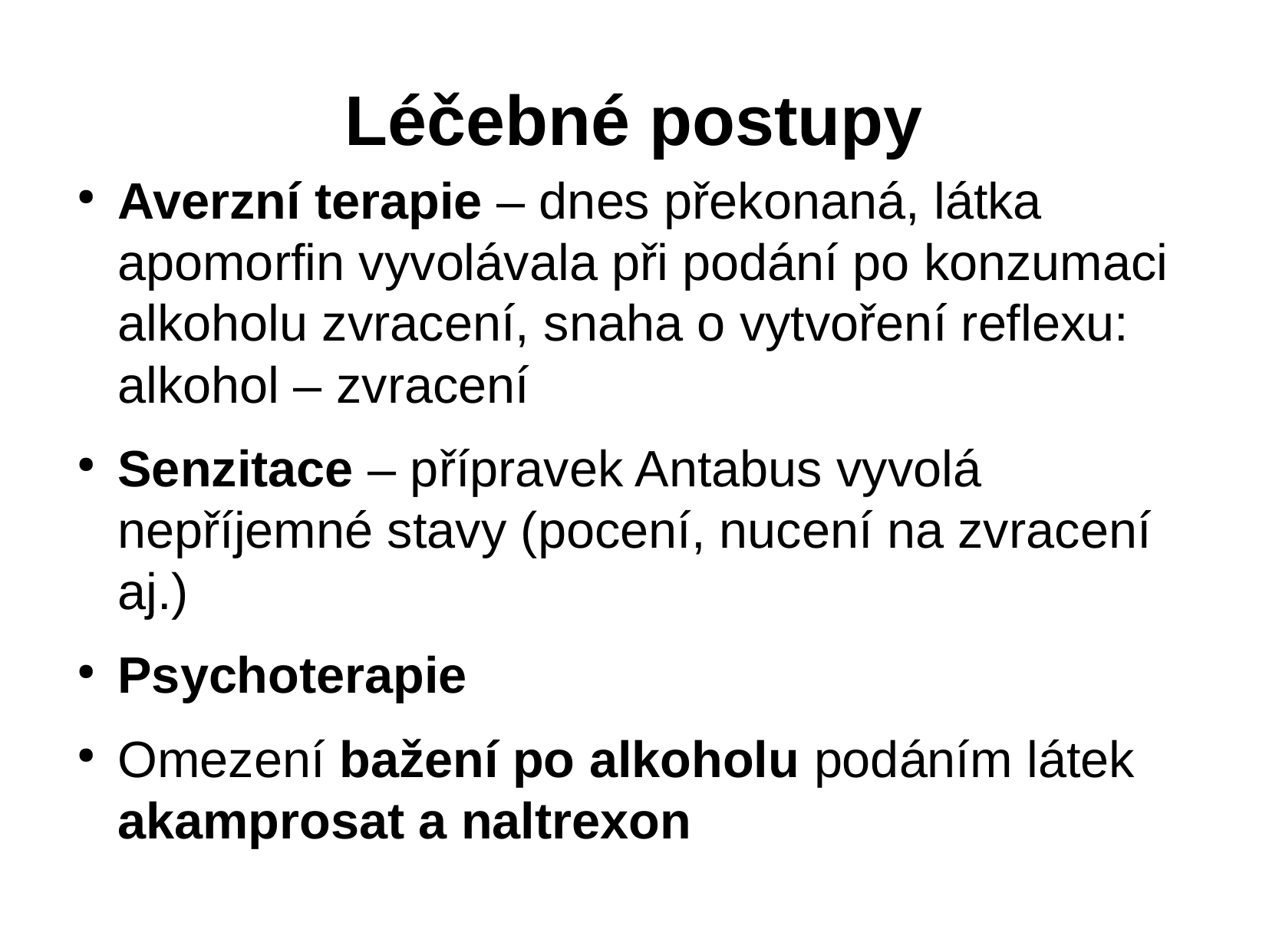

# Léčebné postupy
Averzní terapie – dnes překonaná, látka apomorfin vyvolávala při podání po konzumaci alkoholu zvracení, snaha o vytvoření reflexu: alkohol – zvracení
Senzitace – přípravek Antabus vyvolá nepříjemné stavy (pocení, nucení na zvracení aj.)
Psychoterapie
Omezení bažení po alkoholu podáním látek akamprosat a naltrexon